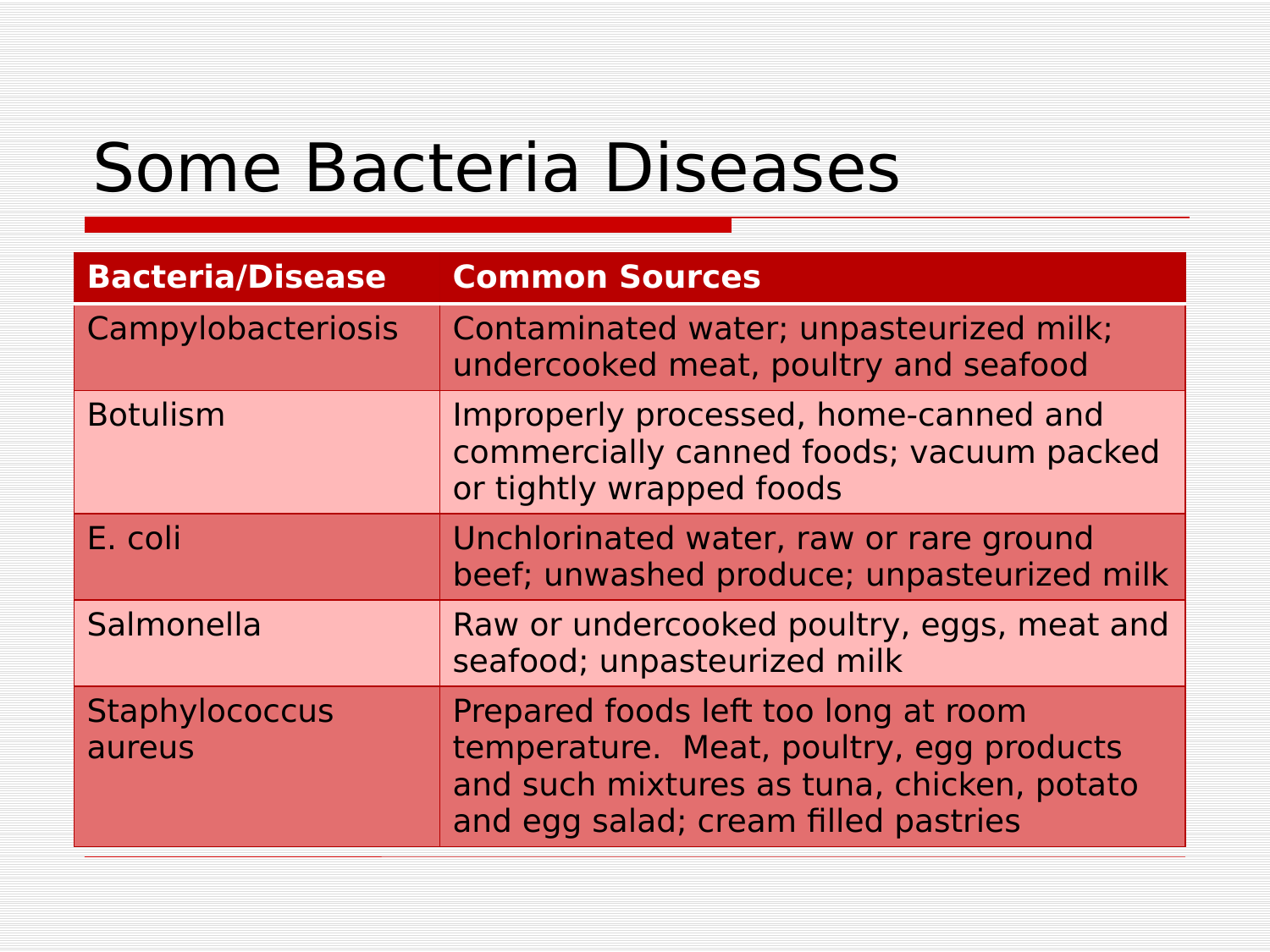

# Some Bacteria Diseases
| Bacteria/Disease | Common Sources |
| --- | --- |
| Campylobacteriosis | Contaminated water; unpasteurized milk; undercooked meat, poultry and seafood |
| Botulism | Improperly processed, home-canned and commercially canned foods; vacuum packed or tightly wrapped foods |
| E. coli | Unchlorinated water, raw or rare ground beef; unwashed produce; unpasteurized milk |
| Salmonella | Raw or undercooked poultry, eggs, meat and seafood; unpasteurized milk |
| Staphylococcus aureus | Prepared foods left too long at room temperature. Meat, poultry, egg products and such mixtures as tuna, chicken, potato and egg salad; cream filled pastries |